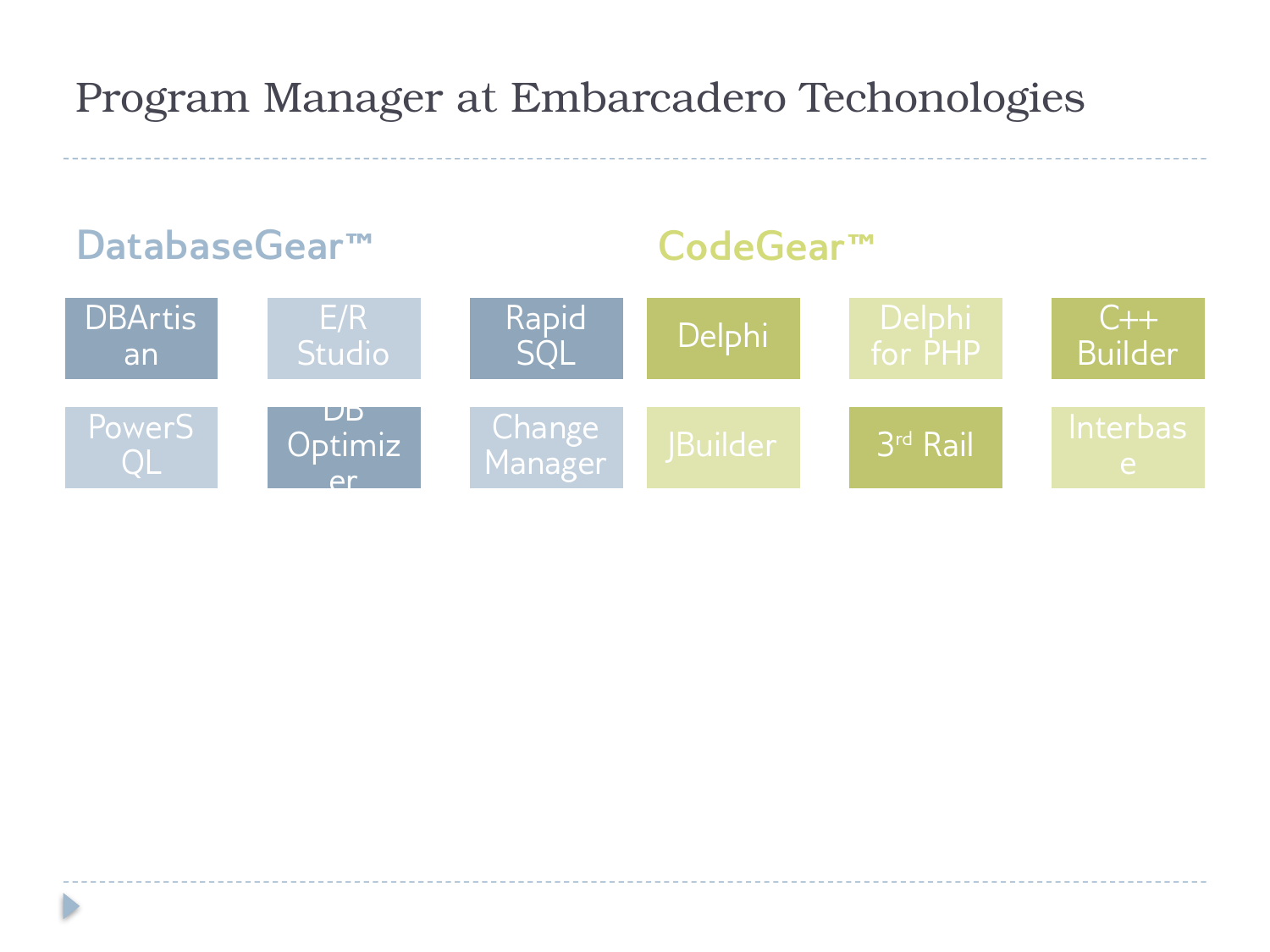

# Program Manager at Embarcadero Techonologies
DatabaseGear™
CodeGear™
DBArtisan
E/R Studio
Rapid SQL
PowerSQL
Change Manager
DB Optimizer
Delphi
Delphi for PHP
JBuilder
3rd Rail
C++ Builder
Interbase